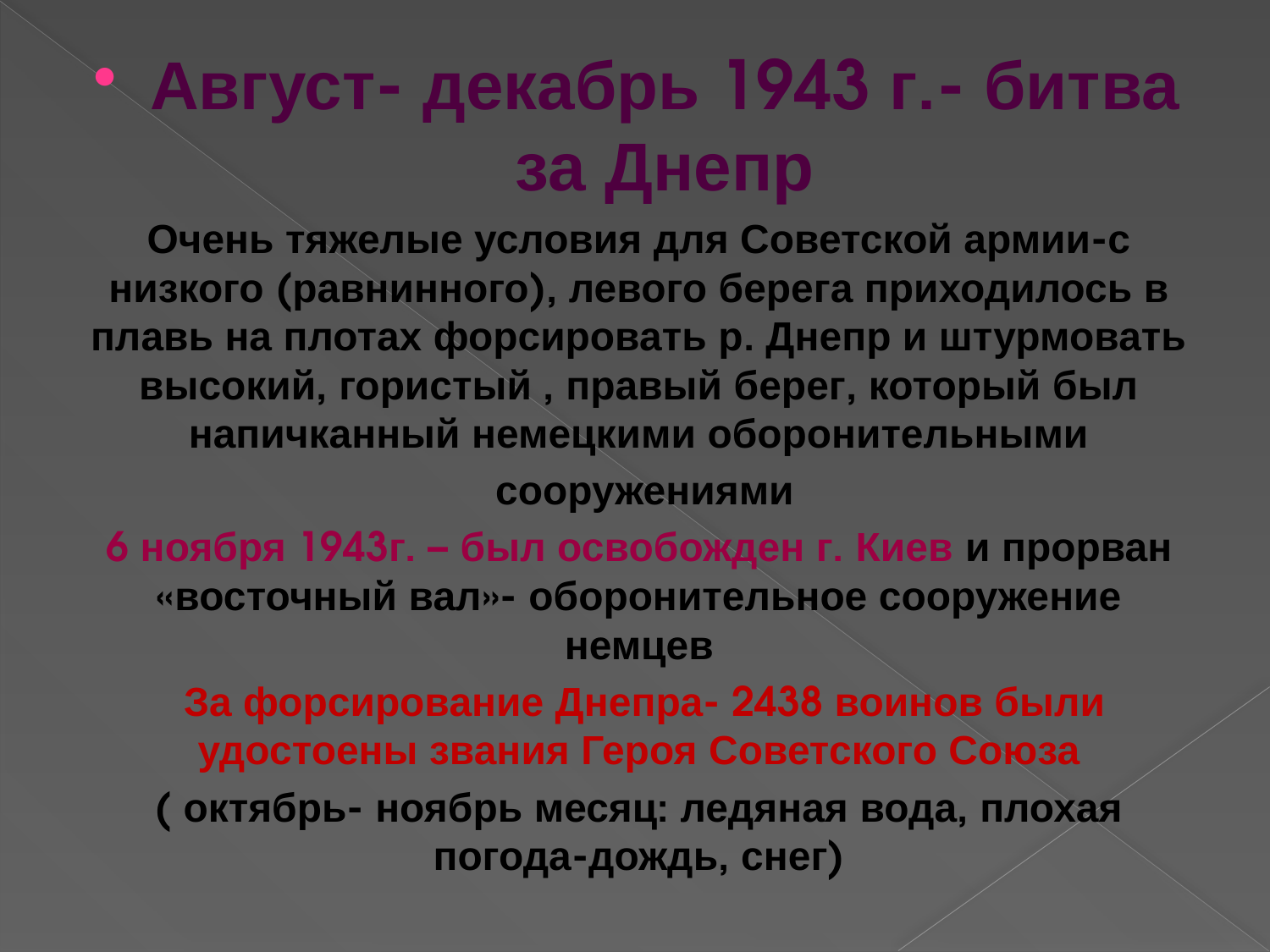

Август- декабрь 1943 г.- битва за Днепр
Очень тяжелые условия для Советской армии-с низкого (равнинного), левого берега приходилось в плавь на плотах форсировать р. Днепр и штурмовать высокий, гористый , правый берег, который был напичканный немецкими оборонительными
 сооружениями
6 ноября 1943г. – был освобожден г. Киев и прорван «восточный вал»- оборонительное сооружение немцев
 За форсирование Днепра- 2438 воинов были удостоены звания Героя Советского Союза
( октябрь- ноябрь месяц: ледяная вода, плохая погода-дождь, снег)